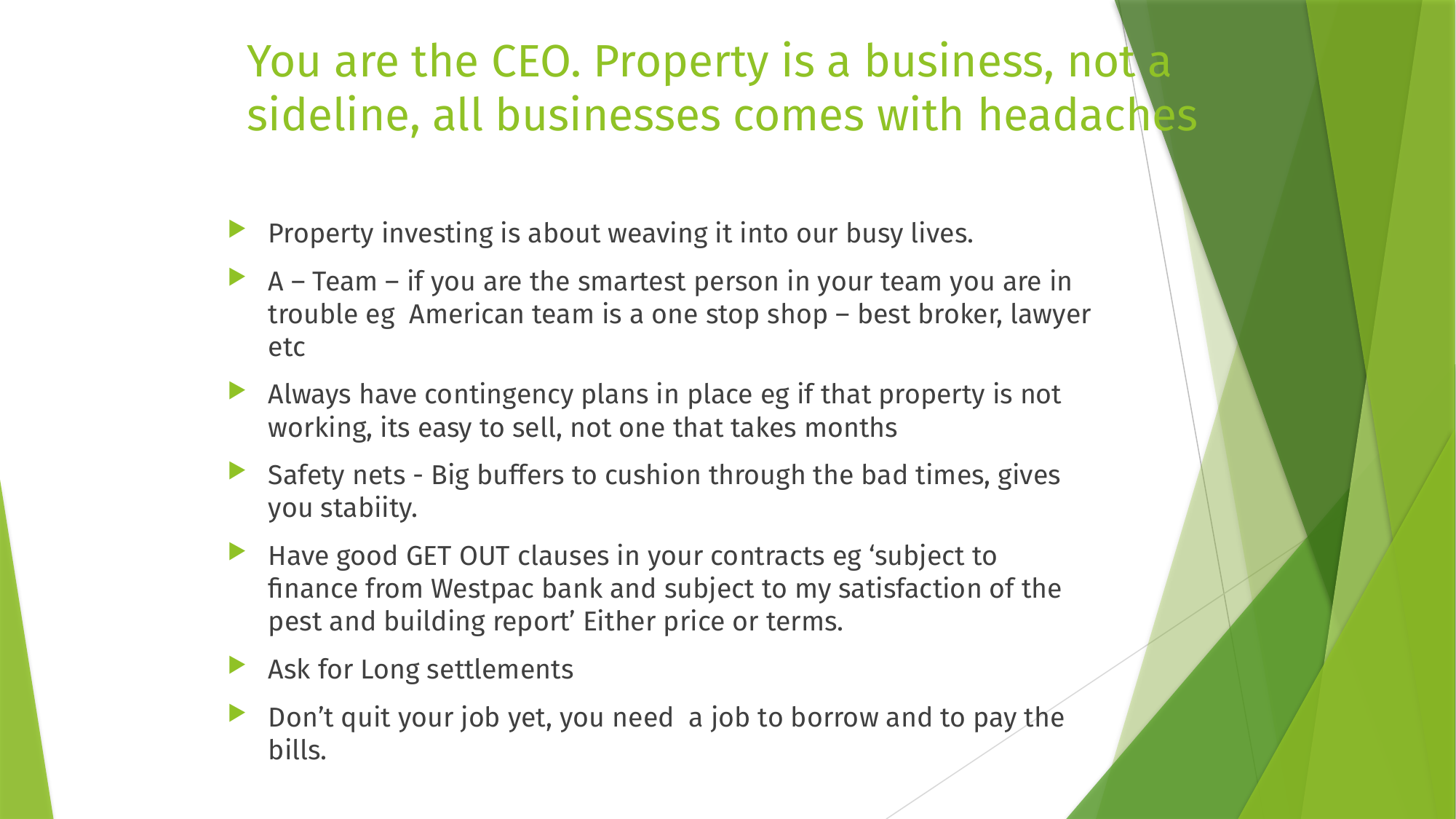

# You are the CEO. Property is a business, not a sideline, all businesses comes with headaches
Property investing is about weaving it into our busy lives.
A – Team – if you are the smartest person in your team you are in trouble eg  American team is a one stop shop – best broker, lawyer etc
Always have contingency plans in place eg if that property is not working, its easy to sell, not one that takes months
Safety nets - Big buffers to cushion through the bad times, gives you stabiity.
Have good GET OUT clauses in your contracts eg ‘subject to finance from Westpac bank and subject to my satisfaction of the pest and building report’ Either price or terms.
Ask for Long settlements
Don’t quit your job yet, you need  a job to borrow and to pay the bills.